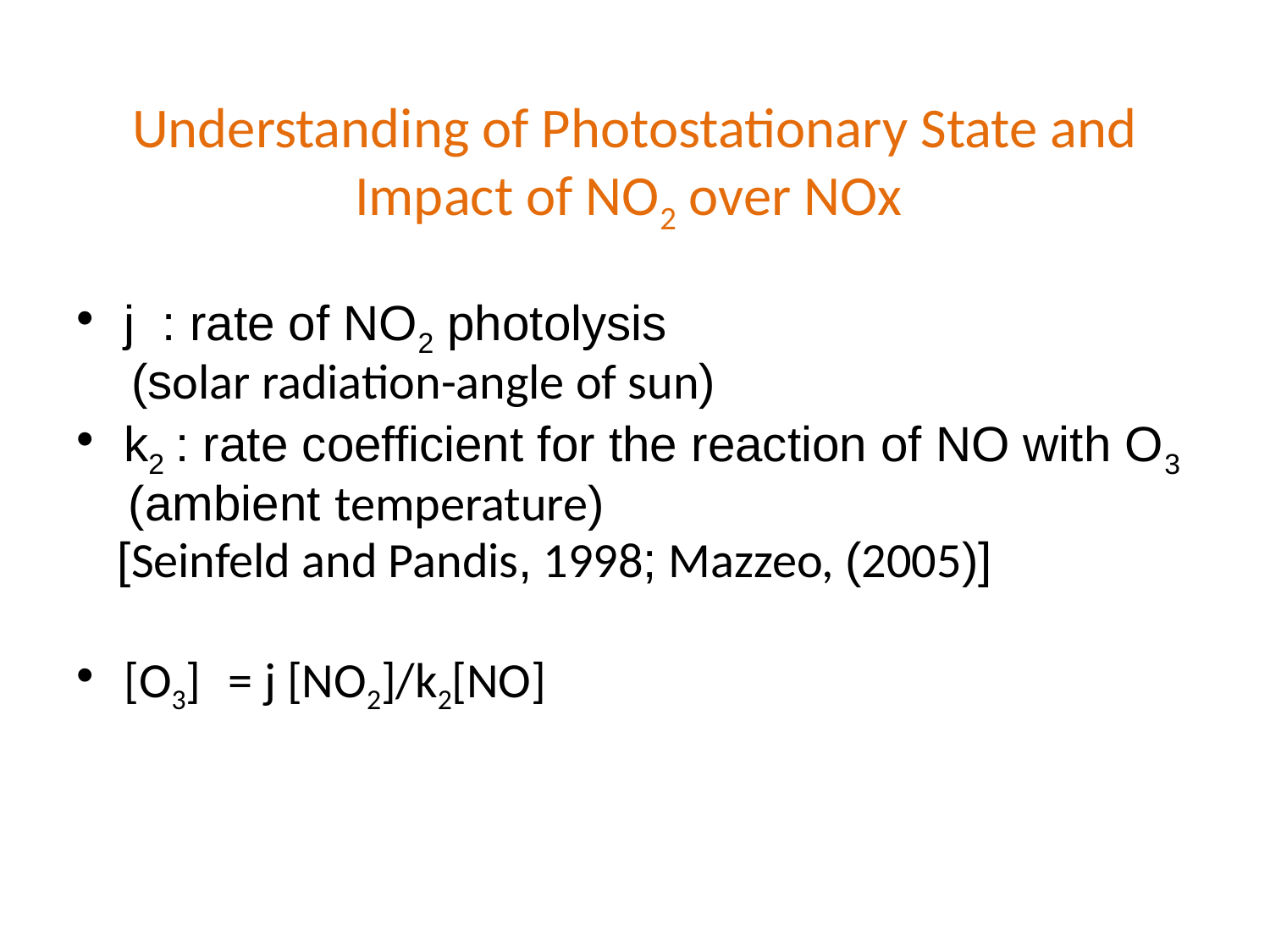

# Understanding of Photostationary State and Impact of NO2 over NOx

j  : rate of NO2 photolysis
    (solar radiation-angle of sun)
k2 : rate coefficient for the reaction of NO with O3
    (ambient temperature)
   [Seinfeld and Pandis, 1998; Mazzeo, (2005)]

[O3]  = j [NO2]/k2[NO]